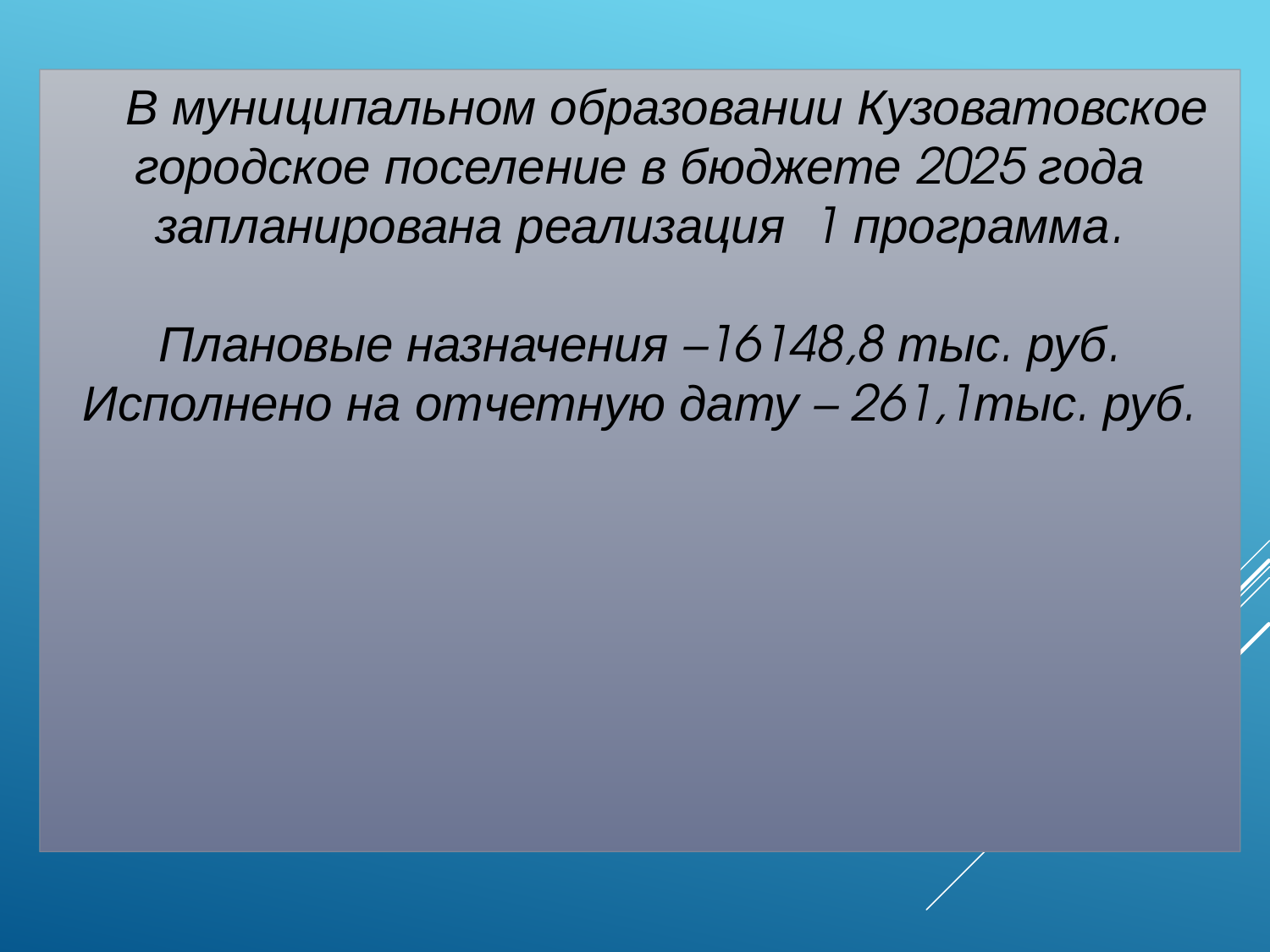

В муниципальном образовании Кузоватовское городское поселение в бюджете 2025 года запланирована реализация  1 программа.

Плановые назначения –16148,8 тыс. руб.
Исполнено на отчетную дату – 261,1тыс. руб.